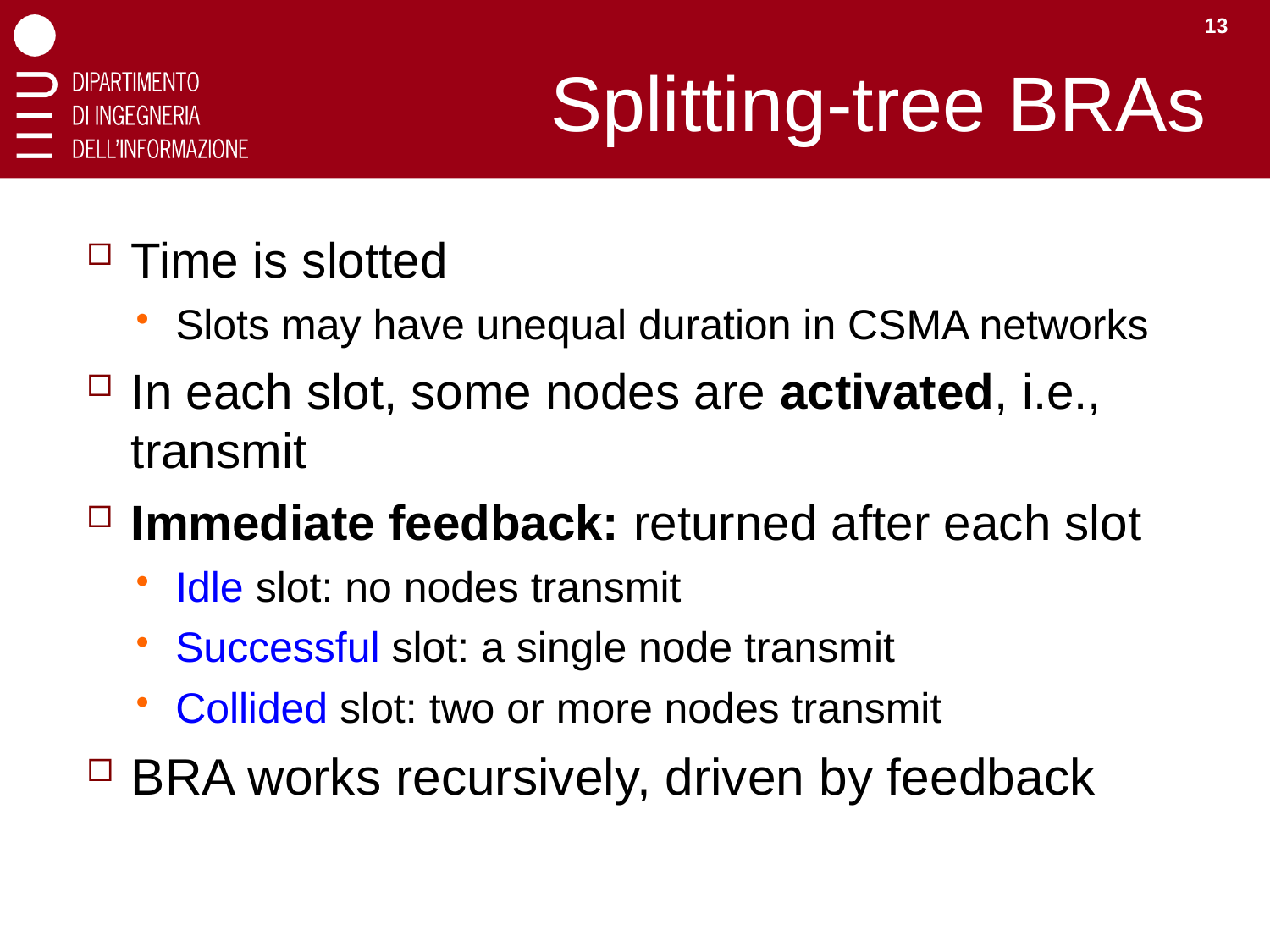

13
# Splitting-tree BRAs
Time is slotted
Slots may have unequal duration in CSMA networks
In each slot, some nodes are activated, i.e., transmit
Immediate feedback: returned after each slot
Idle slot: no nodes transmit
Successful slot: a single node transmit
Collided slot: two or more nodes transmit
BRA works recursively, driven by feedback